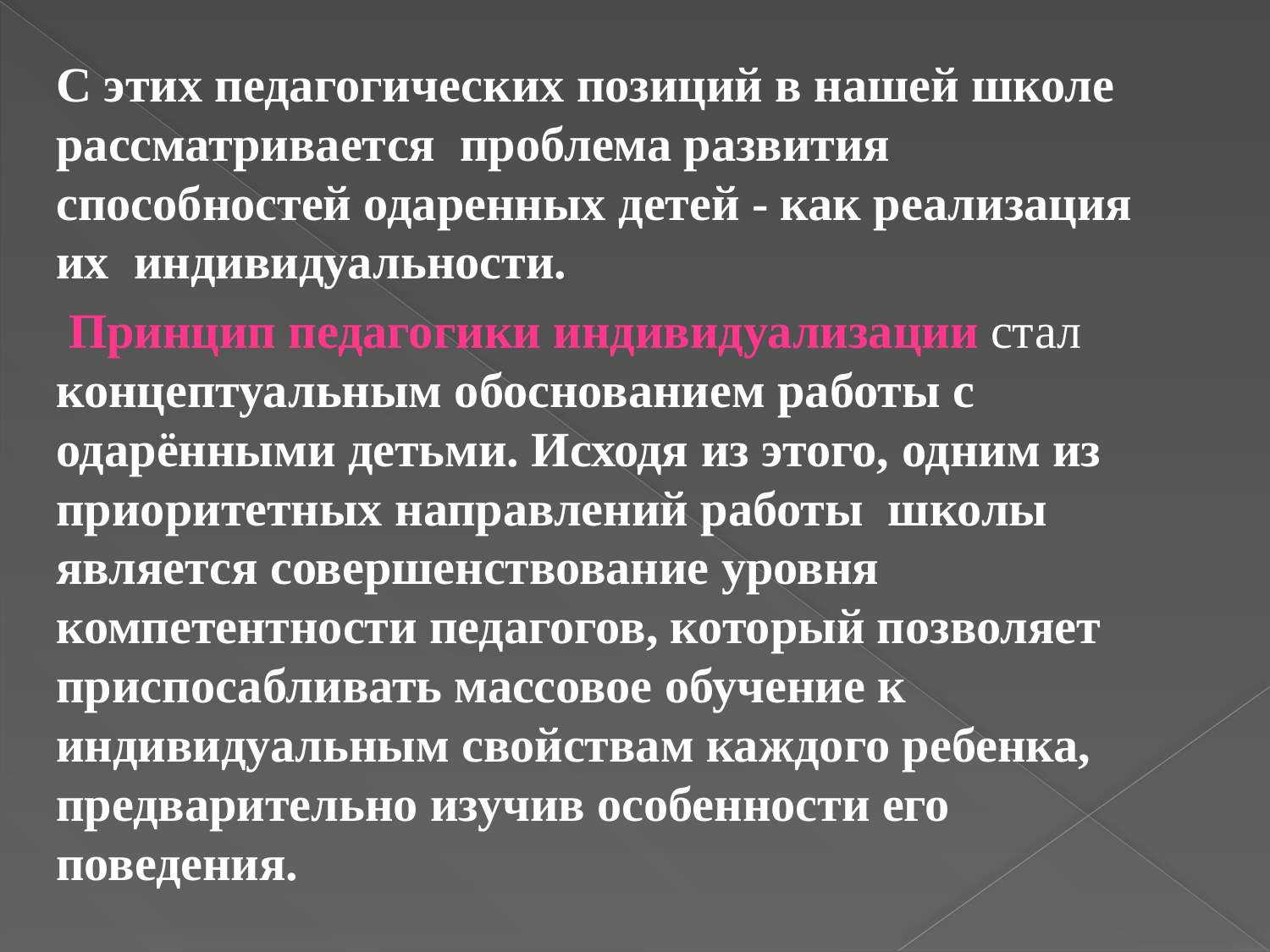

С этих педагогических позиций в нашей школе  рассматривается  проблема развития способностей одаренных детей - как реализация их  индивидуальности.
 Принцип педагогики индивидуализации стал концептуальным обоснованием работы с одарёнными детьми. Исходя из этого, одним из приоритетных направлений работы  школы является совершенствование уровня компетентности педагогов, который позволяет приспосабливать массовое обучение к индивидуальным свойствам каждого ребенка, предварительно изучив особенности его поведения.